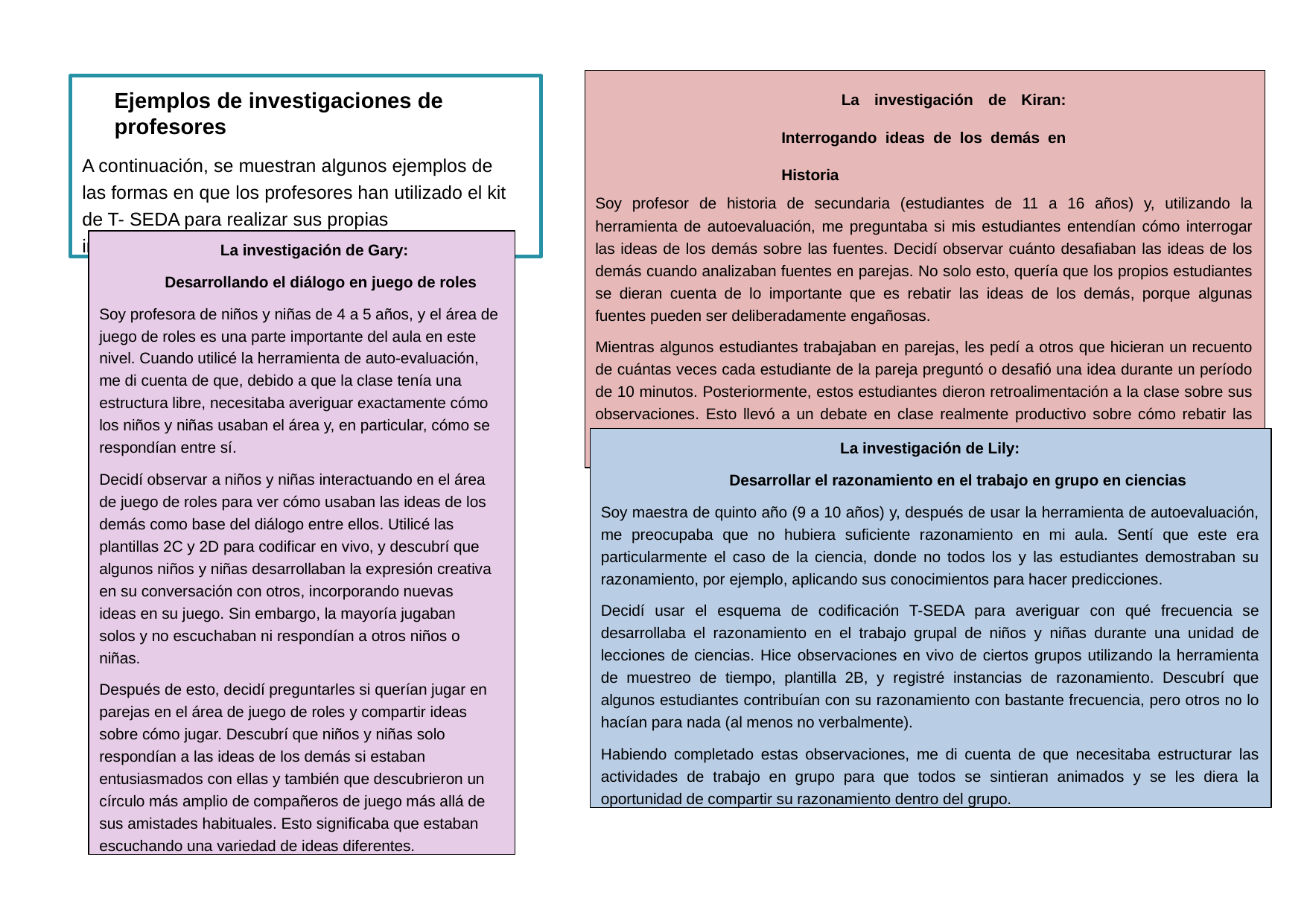

La investigación de Kiran: Interrogando ideas de los demás en Historia
Soy profesor de historia de secundaria (estudiantes de 11 a 16 años) y, utilizando la herramienta de autoevaluación, me preguntaba si mis estudiantes entendían cómo interrogar las ideas de los demás sobre las fuentes. Decidí observar cuánto desafiaban las ideas de los demás cuando analizaban fuentes en parejas. No solo esto, quería que los propios estudiantes se dieran cuenta de lo importante que es rebatir las ideas de los demás, porque algunas fuentes pueden ser deliberadamente engañosas.
Mientras algunos estudiantes trabajaban en parejas, les pedí a otros que hicieran un recuento de cuántas veces cada estudiante de la pareja preguntó o desafió una idea durante un período de 10 minutos. Posteriormente, estos estudiantes dieron retroalimentación a la clase sobre sus observaciones. Esto llevó a un debate en clase realmente productivo sobre cómo rebatir las ideas de los demás y las fuentes, de modo que los y las estudiantes reflexionaran sobre su aprendizaje y obtuvieran una comprensión más profunda del uso de fuentes en historia.
Ejemplos de investigaciones de profesores
A continuación, se muestran algunos ejemplos de las formas en que los profesores han utilizado el kit de T- SEDA para realizar sus propias investigaciones en el aula.
La investigación de Gary:
Desarrollando el diálogo en juego de roles
Soy profesora de niños y niñas de 4 a 5 años, y el área de juego de roles es una parte importante del aula en este nivel. Cuando utilicé la herramienta de auto-evaluación, me di cuenta de que, debido a que la clase tenía una estructura libre, necesitaba averiguar exactamente cómo los niños y niñas usaban el área y, en particular, cómo se respondían entre sí.
Decidí observar a niños y niñas interactuando en el área de juego de roles para ver cómo usaban las ideas de los demás como base del diálogo entre ellos. Utilicé las plantillas 2C y 2D para codificar en vivo, y descubrí que algunos niños y niñas desarrollaban la expresión creativa en su conversación con otros, incorporando nuevas ideas en su juego. Sin embargo, la mayoría jugaban solos y no escuchaban ni respondían a otros niños o niñas.
Después de esto, decidí preguntarles si querían jugar en parejas en el área de juego de roles y compartir ideas sobre cómo jugar. Descubrí que niños y niñas solo respondían a las ideas de los demás si estaban entusiasmados con ellas y también que descubrieron un círculo más amplio de compañeros de juego más allá de sus amistades habituales. Esto significaba que estaban escuchando una variedad de ideas diferentes.
La investigación de Lily:
Desarrollar el razonamiento en el trabajo en grupo en ciencias
Soy maestra de quinto año (9 a 10 años) y, después de usar la herramienta de autoevaluación, me preocupaba que no hubiera suficiente razonamiento en mi aula. Sentí que este era particularmente el caso de la ciencia, donde no todos los y las estudiantes demostraban su razonamiento, por ejemplo, aplicando sus conocimientos para hacer predicciones.
Decidí usar el esquema de codificación T-SEDA para averiguar con qué frecuencia se desarrollaba el razonamiento en el trabajo grupal de niños y niñas durante una unidad de lecciones de ciencias. Hice observaciones en vivo de ciertos grupos utilizando la herramienta de muestreo de tiempo, plantilla 2B, y registré instancias de razonamiento. Descubrí que algunos estudiantes contribuían con su razonamiento con bastante frecuencia, pero otros no lo hacían para nada (al menos no verbalmente).
Habiendo completado estas observaciones, me di cuenta de que necesitaba estructurar las actividades de trabajo en grupo para que todos se sintieran animados y se les diera la oportunidad de compartir su razonamiento dentro del grupo.